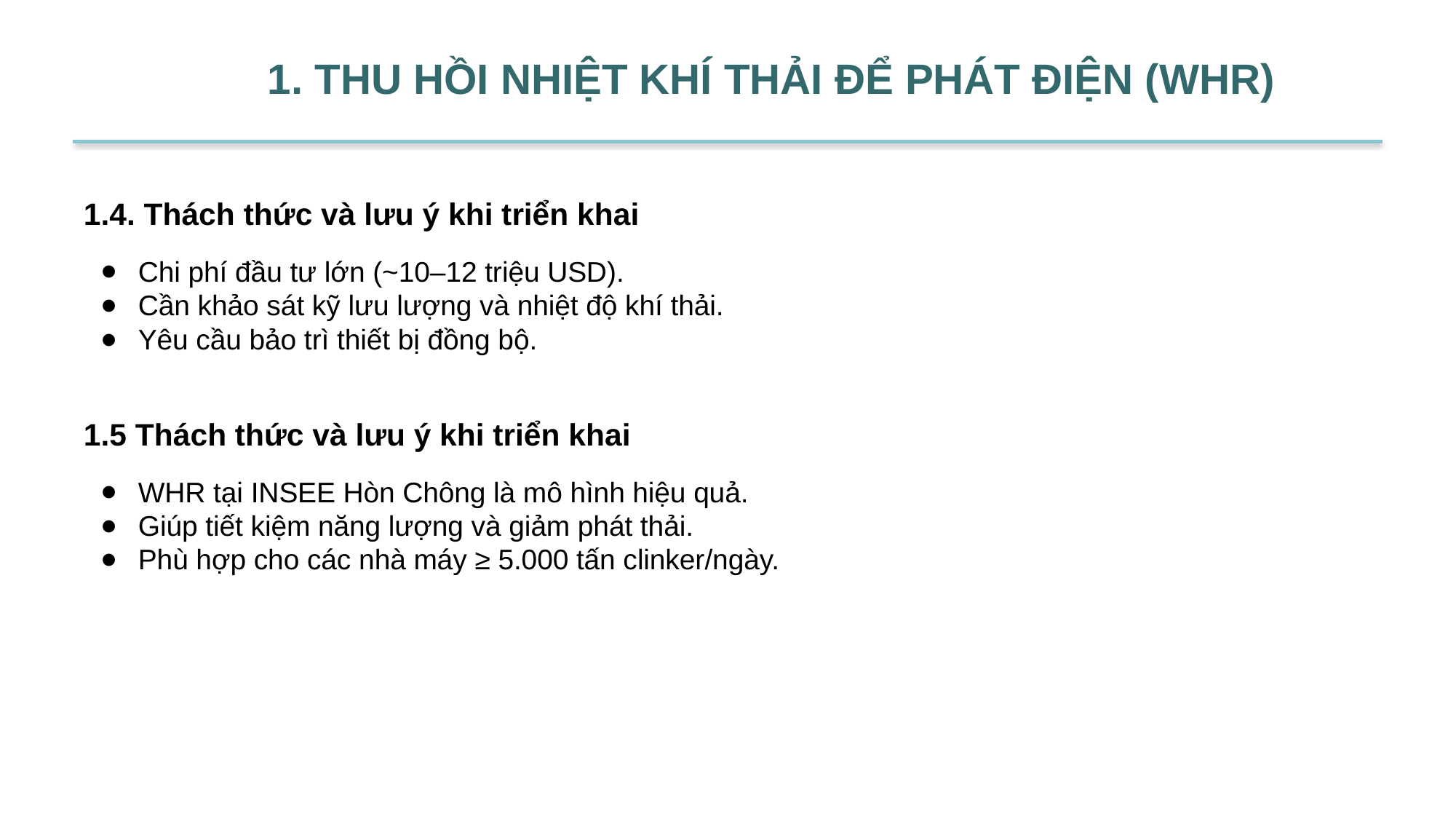

1. THU HỒI NHIỆT KHÍ THẢI ĐỂ PHÁT ĐIỆN (WHR)
# 1.4. Thách thức và lưu ý khi triển khai
Chi phí đầu tư lớn (~10–12 triệu USD).
Cần khảo sát kỹ lưu lượng và nhiệt độ khí thải.
Yêu cầu bảo trì thiết bị đồng bộ.
1.5 Thách thức và lưu ý khi triển khai
WHR tại INSEE Hòn Chông là mô hình hiệu quả.
Giúp tiết kiệm năng lượng và giảm phát thải.
Phù hợp cho các nhà máy ≥ 5.000 tấn clinker/ngày.